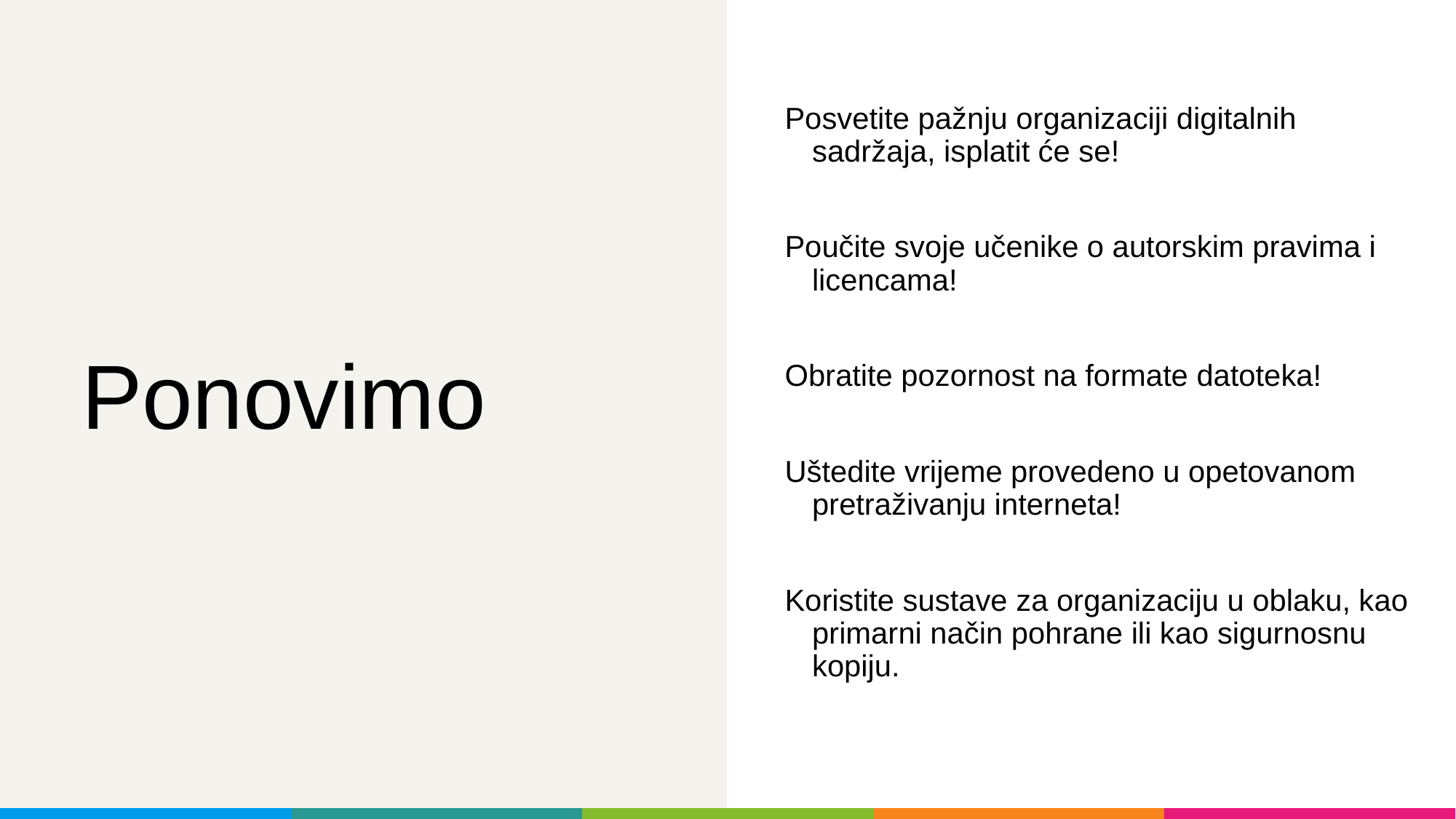

Posvetite pažnju organizaciji digitalnih sadržaja, isplatit će se!

Poučite svoje učenike o autorskim pravima i licencama!

Obratite pozornost na formate datoteka!

Uštedite vrijeme provedeno u opetovanom pretraživanju interneta!

Koristite sustave za organizaciju u oblaku, kao primarni način pohrane ili kao sigurnosnu kopiju.
# Ponovimo